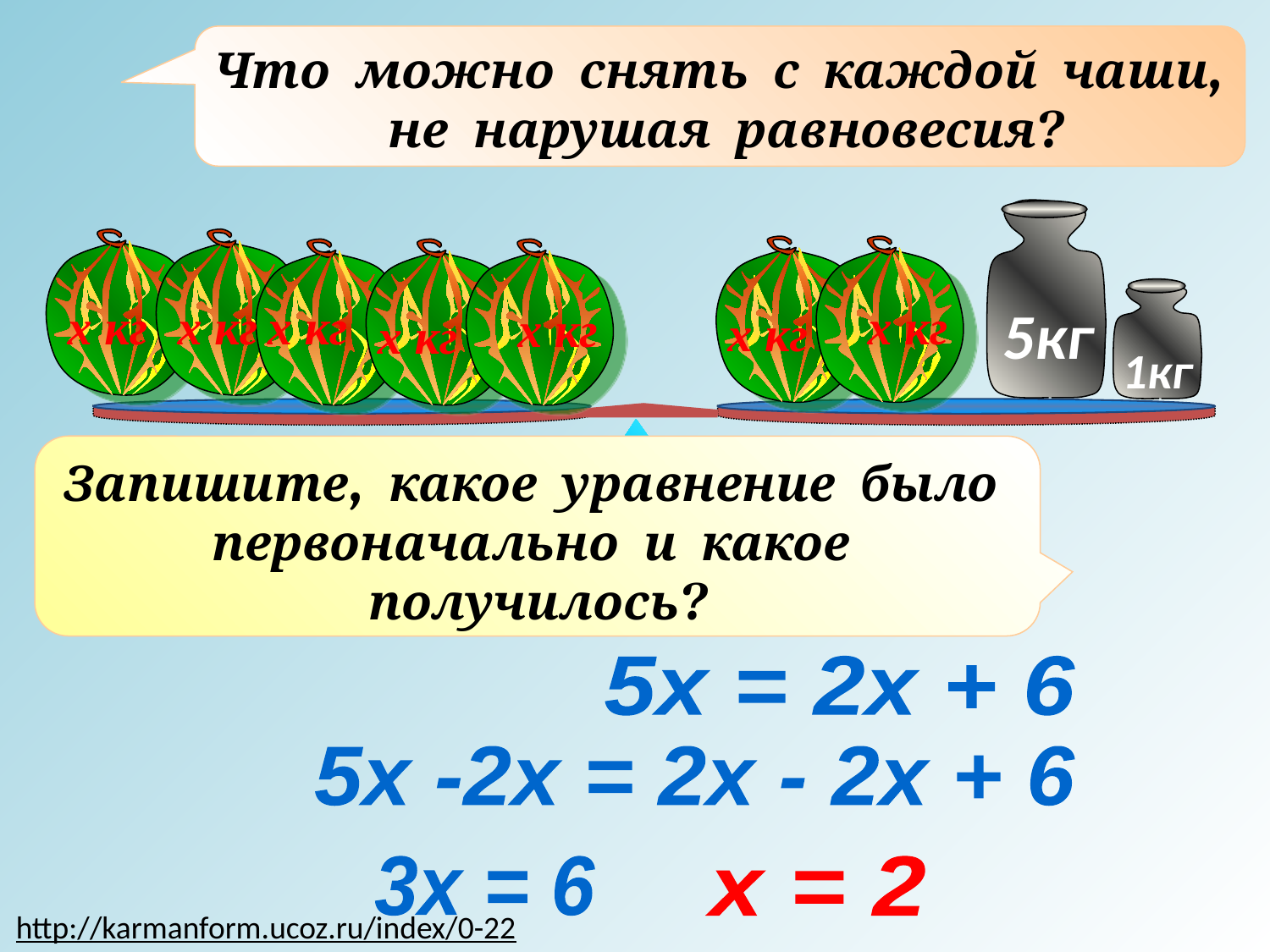

Что  можно  снять  с  каждой  чаши,  не  нарушая  равновесия?

5кг

1кг
х кг
х кг
х кг
х кг
х кг
х кг
х кг

Запишите,  какое  уравнение  было  первоначально  и  какое  получилось?
5х = 2х + 6
5х -2х = 2х - 2х + 6
3х = 6
х = 2
http://karmanform.ucoz.ru/index/0-22